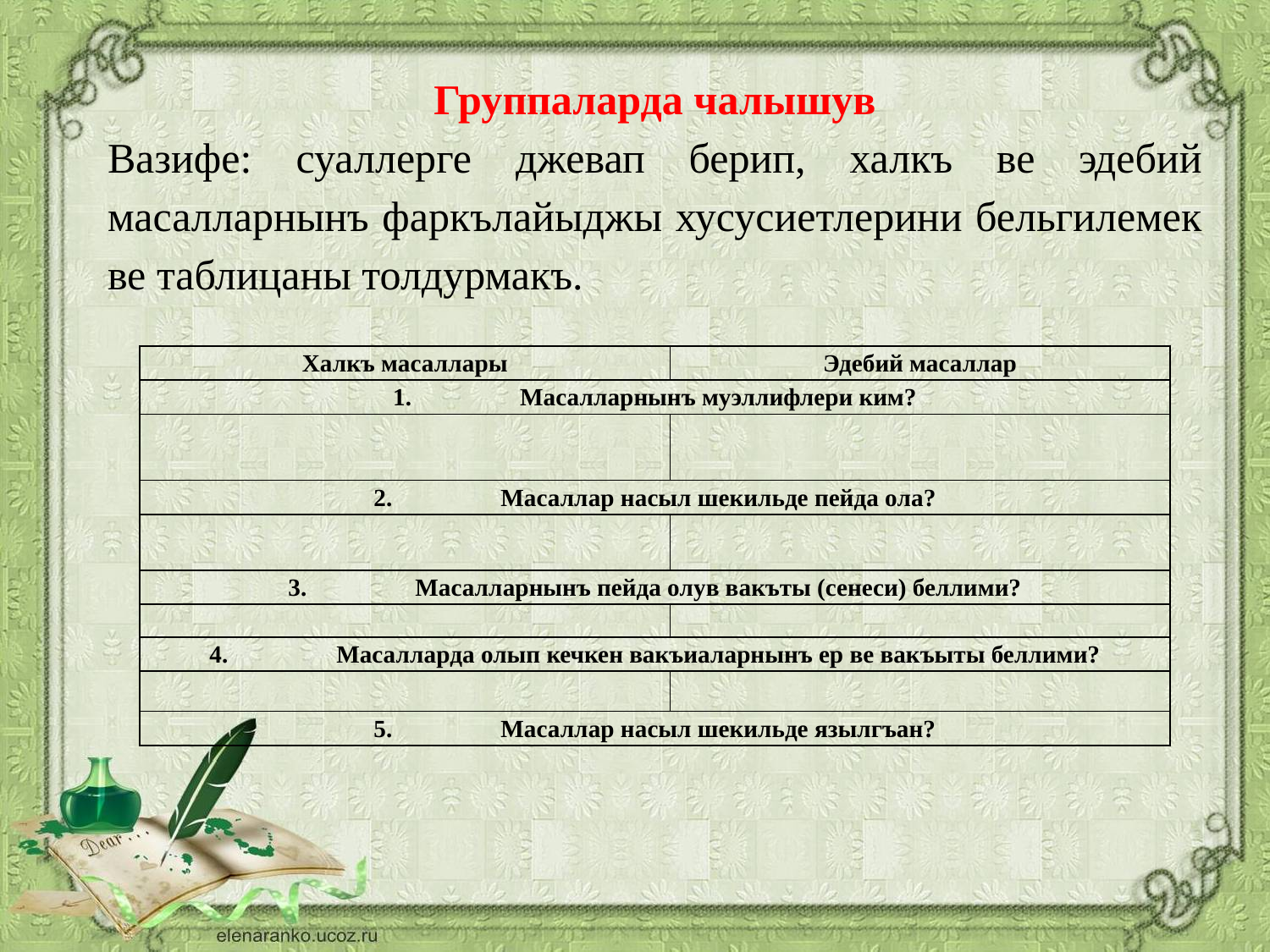

Группаларда чалышув
Вазифе: суаллерге джевап берип, халкъ ве эдебий масалларнынъ фаркълайыджы хусусиетлерини бельгилемек ве таблицаны толдурмакъ.

| Халкъ масаллары | Эдебий масаллар |
| --- | --- |
| 1. Масалларнынъ муэллифлери ким? |  |
|  |  |
| 2. Масаллар насыл шекильде пейда ола? |  |
|  |  |
| 3. Масалларнынъ пейда олув вакъты (сенеси) беллими? |  |
|  |  |
| 4. Масалларда олып кечкен вакъиаларнынъ ер ве вакъыты беллими? |  |
|  |  |
| 5. Масаллар насыл шекильде язылгъан? |  |